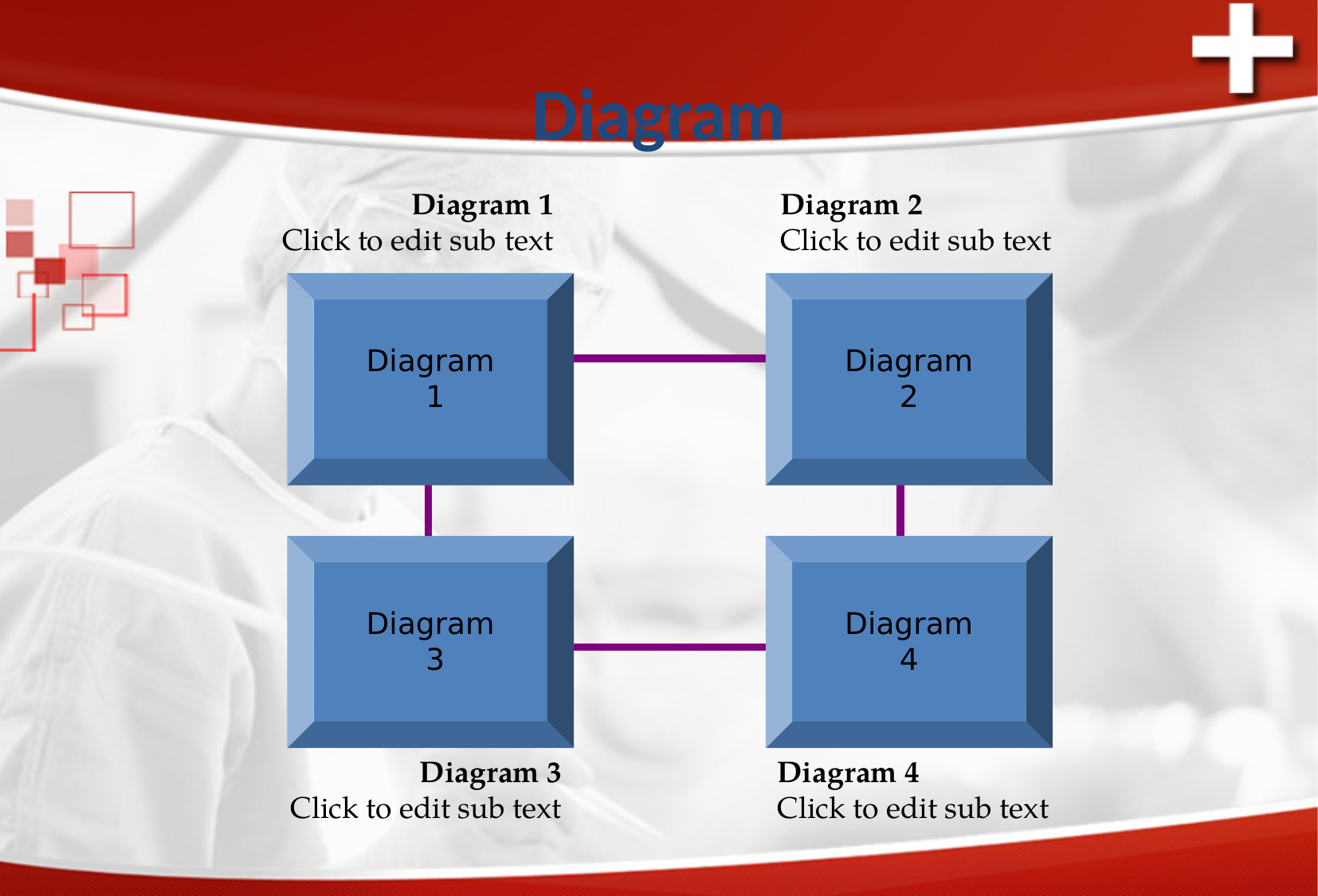

# Diagram
Diagram 1
Click to edit sub text

Diagram 2
Click to edit sub text

Diagram
 1

Diagram
2

Diagram
 3

Diagram
4

Diagram 3
Click to edit sub text

Diagram 4
Click to edit sub text